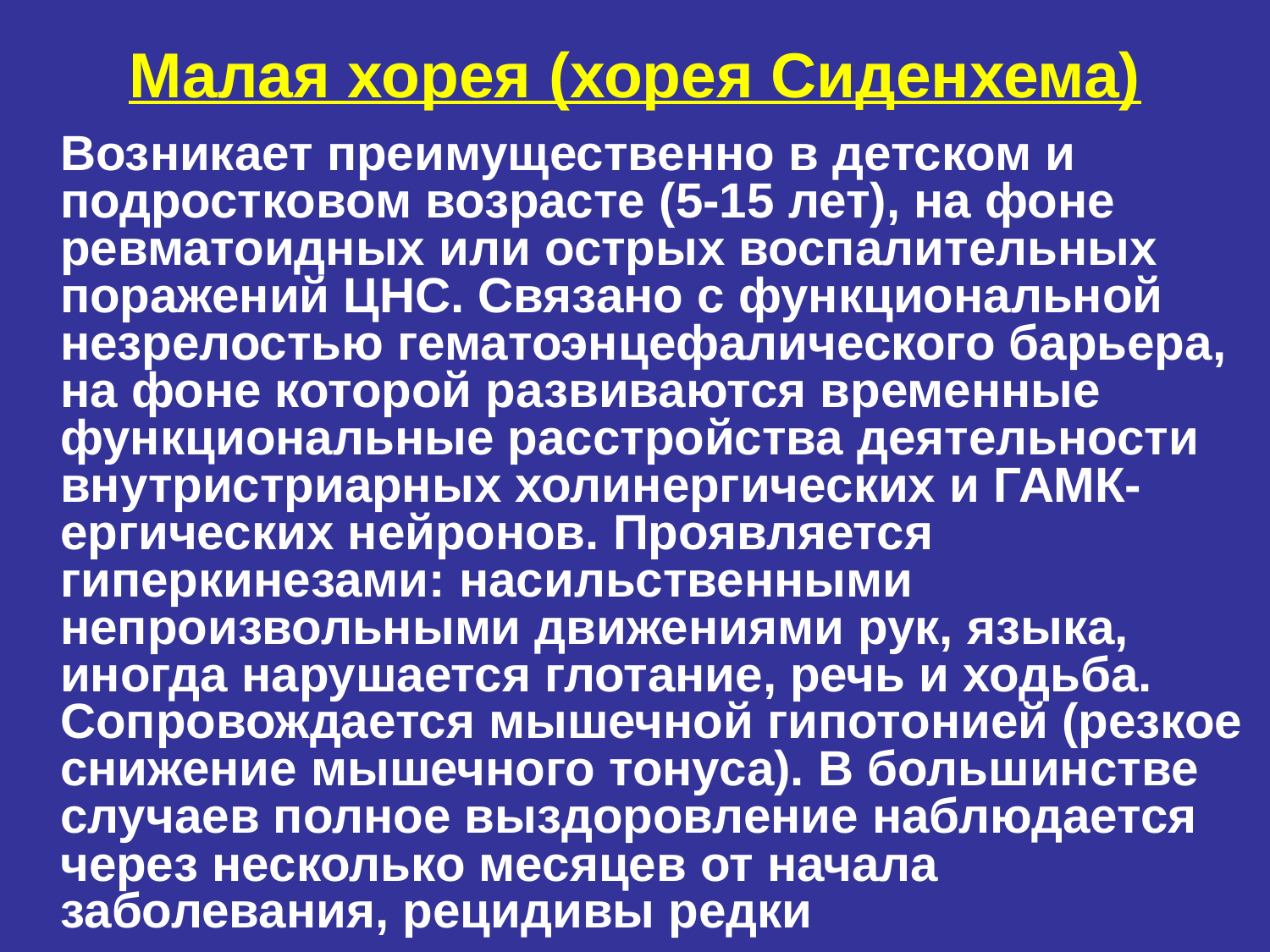

# Малая хорея (хорея Сиденхема)
	Возникает преимущественно в детском и подростковом возрасте (5-15 лет), на фоне ревматоидных или острых воспалительных поражений ЦНС. Связано с функциональной незрелостью гематоэнцефалического барьера, на фоне которой развиваются временные функциональные расстройства деятельности внутристриарных холинергических и ГАМК-ергических нейронов. Проявляется гиперкинезами: насильственными непроизвольными движениями рук, языка, иногда нарушается глотание, речь и ходьба. Сопровождается мышечной гипотонией (резкое снижение мышечного тонуса). В большинстве случаев полное выздоровление наблюдается через несколько месяцев от начала заболевания, рецидивы редки